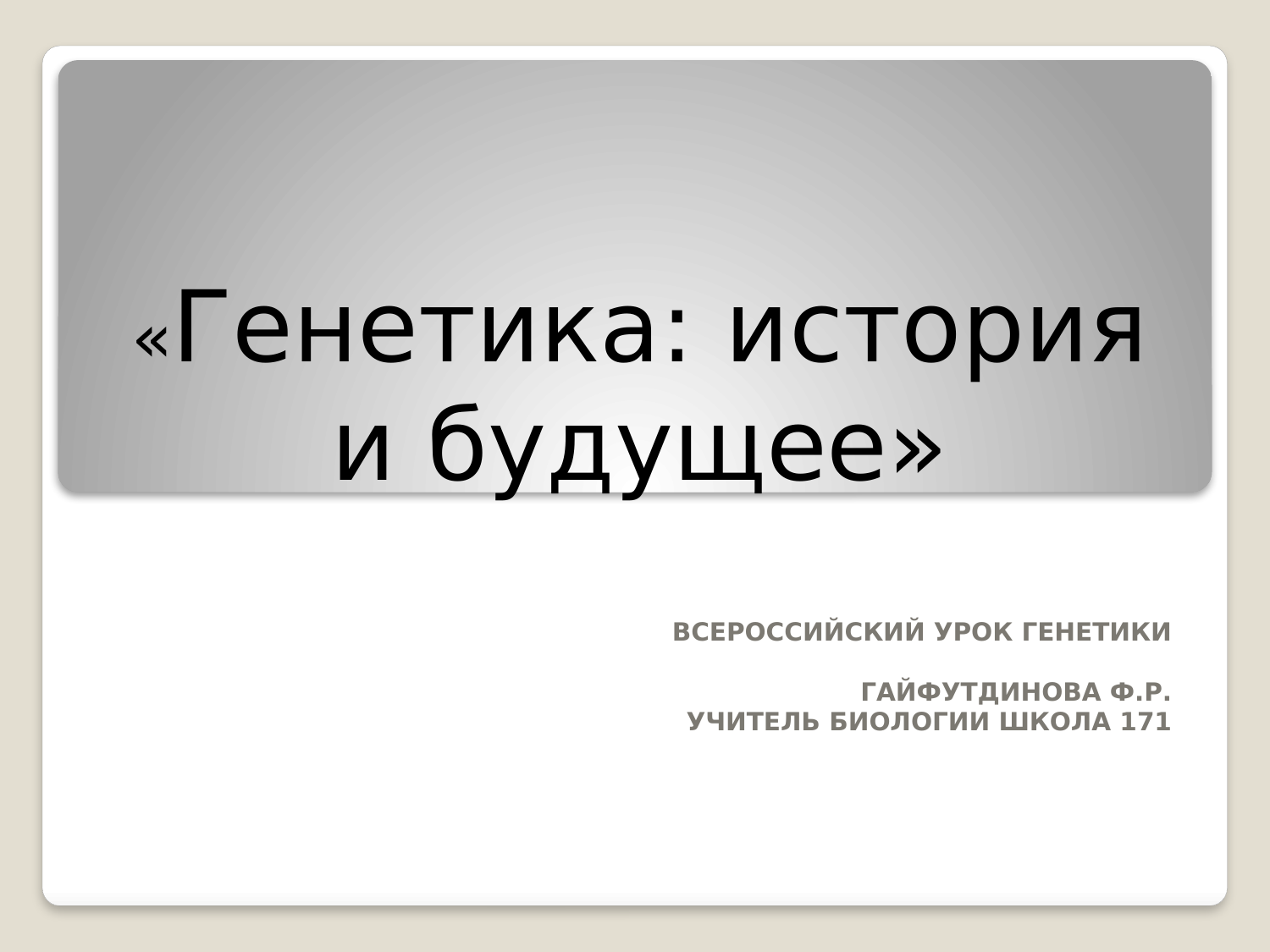

# «Генетика: история и будущее»
ВСЕРОССИЙСКИЙ УРОК ГЕНЕТИКИ

Гайфутдинова Ф.Р.
Учитель биологии школа 171